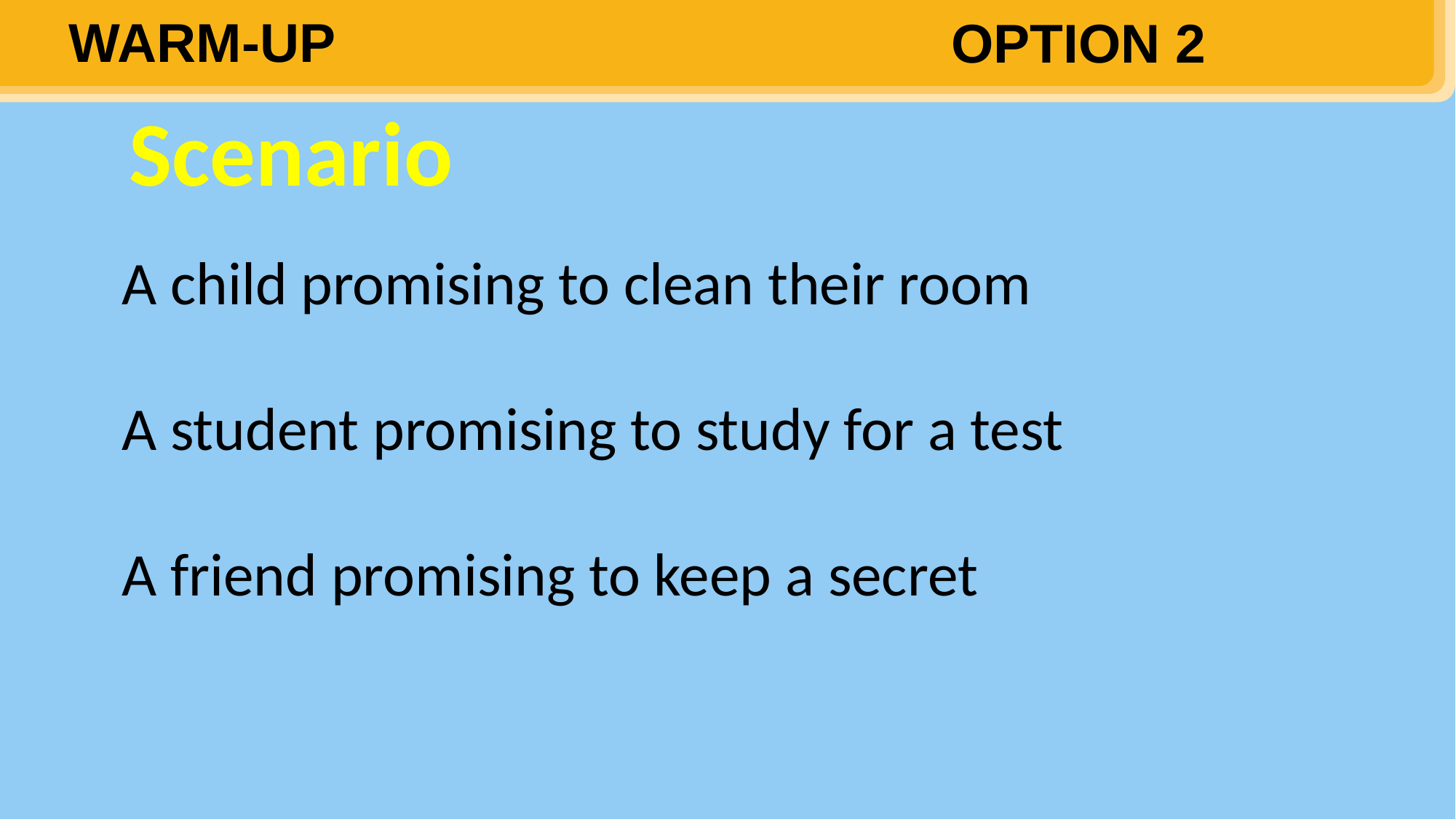

WARM-UP
OPTION 2
Scenario
A child promising to clean their room

A student promising to study for a test

A friend promising to keep a secret